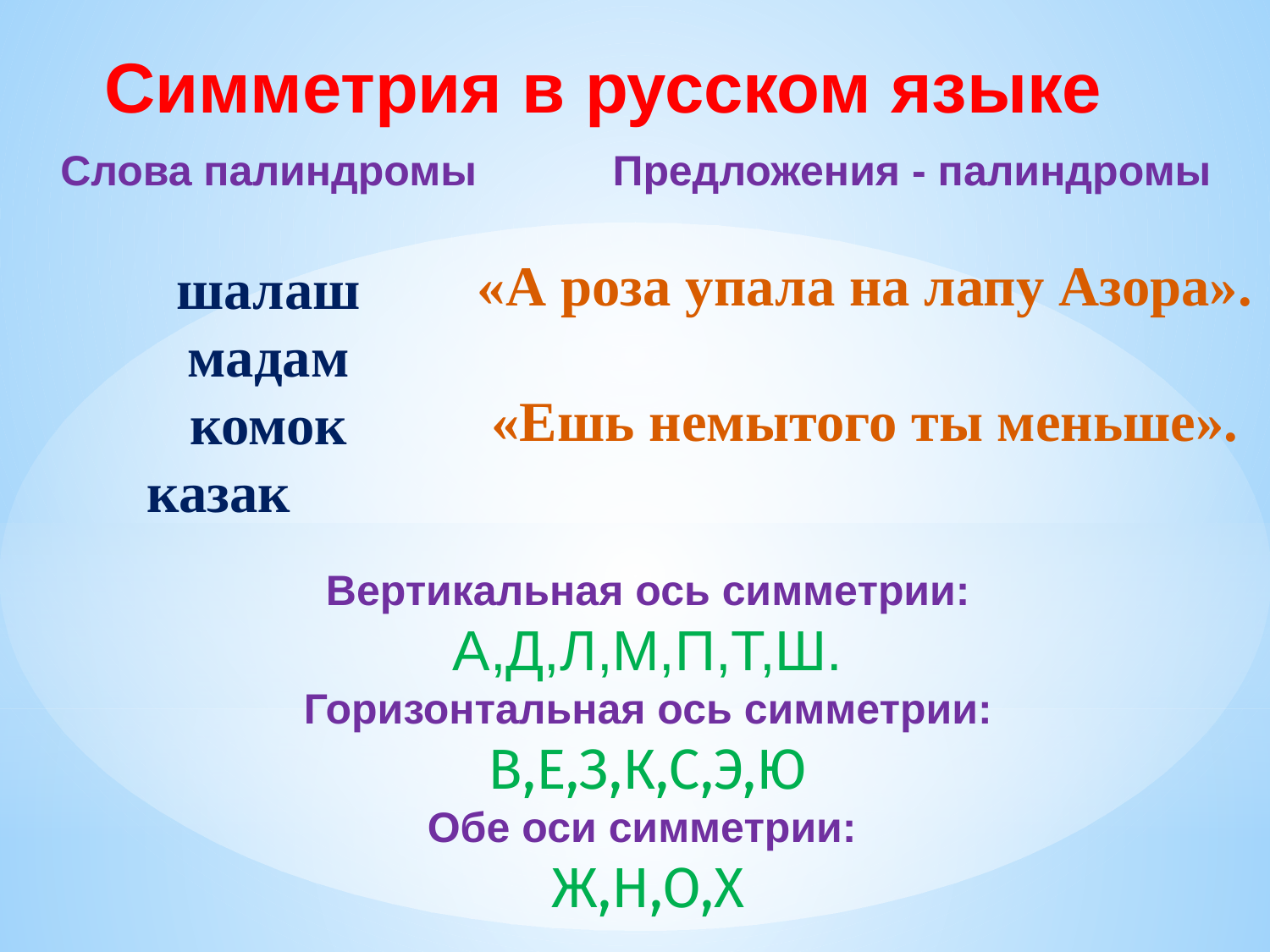

Симметрия в русском языке
Слова палиндромы
Предложения - палиндромы
«А роза упала на лапу Азора».

«Ешь немытого ты меньше».

шалаш
мадам
комок
казак

Вертикальная ось симметрии: А,Д,Л,М,П,Т,Ш.
Горизонтальная ось симметрии: В,Е,З,К,С,Э,Ю
Обе оси симметрии:
Ж,Н,О,Х